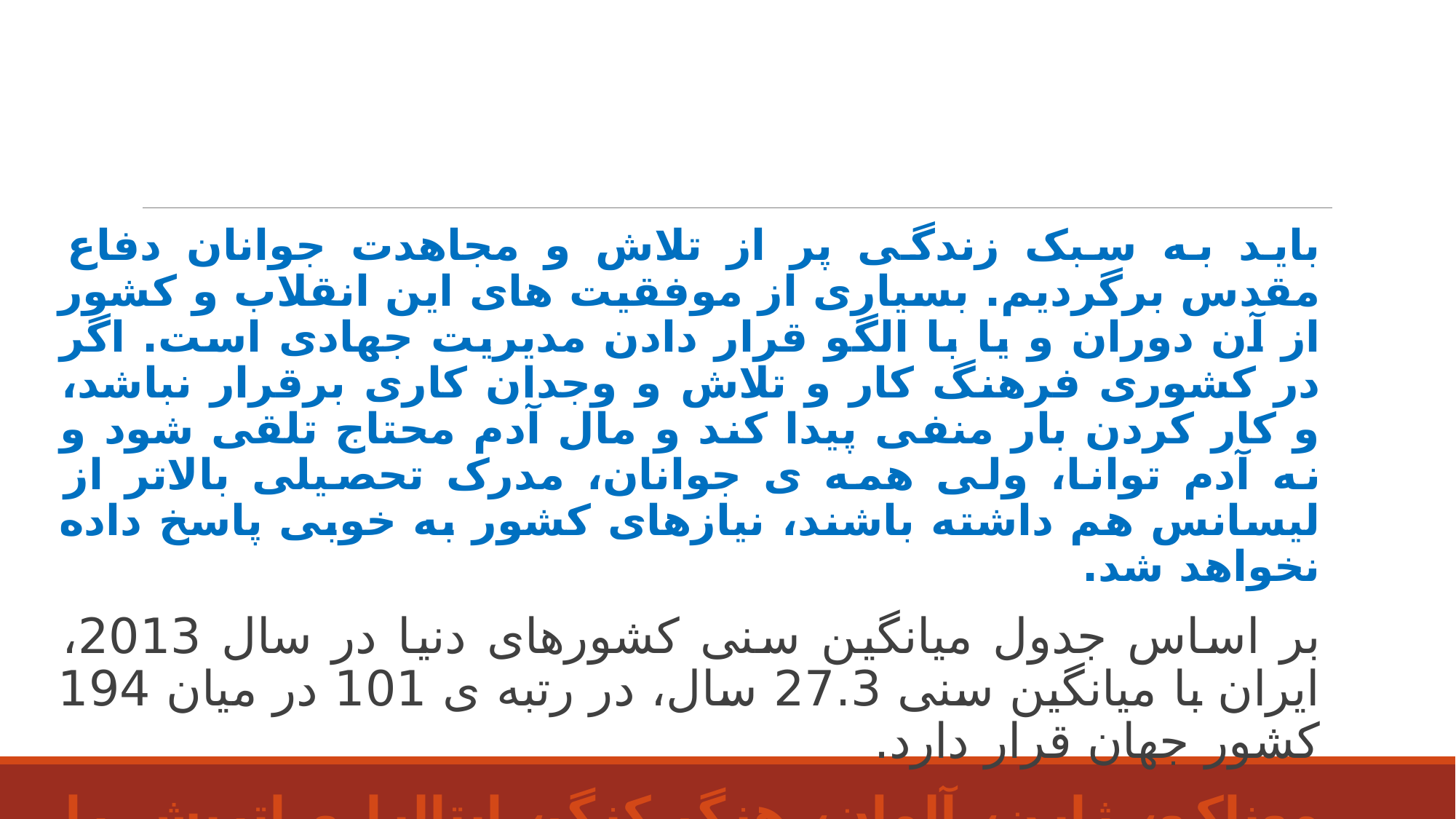

باید به سبک زندگی پر از تلاش و مجاهدت جوانان دفاع مقدس برگردیم. بسیاری از موفقیت های این انقلاب و کشور از آن دوران و یا با الگو قرار دادن مدیریت جهادی است. اگر در کشوری فرهنگ کار و تلاش و وجدان کاری برقرار نباشد، و کار کردن بار منفی پیدا کند و مال آدم محتاج تلقی شود و نه آدم توانا، ولی همه ی جوانان، مدرک تحصیلی بالاتر از لیسانس هم داشته باشند، نیازهای کشور به خوبی پاسخ داده نخواهد شد.
بر اساس جدول میانگین سنی کشورهای دنیا در سال 2013، ایران با میانگین سنی 27.3 سال، در رتبه ی 101 در میان 194 کشور جهان قرار دارد.
موناکو، ژاپن، آلمان، هنگ کنگ، ایتالیا و اتریش را پیرترین کشورهای جهان  می باشند.